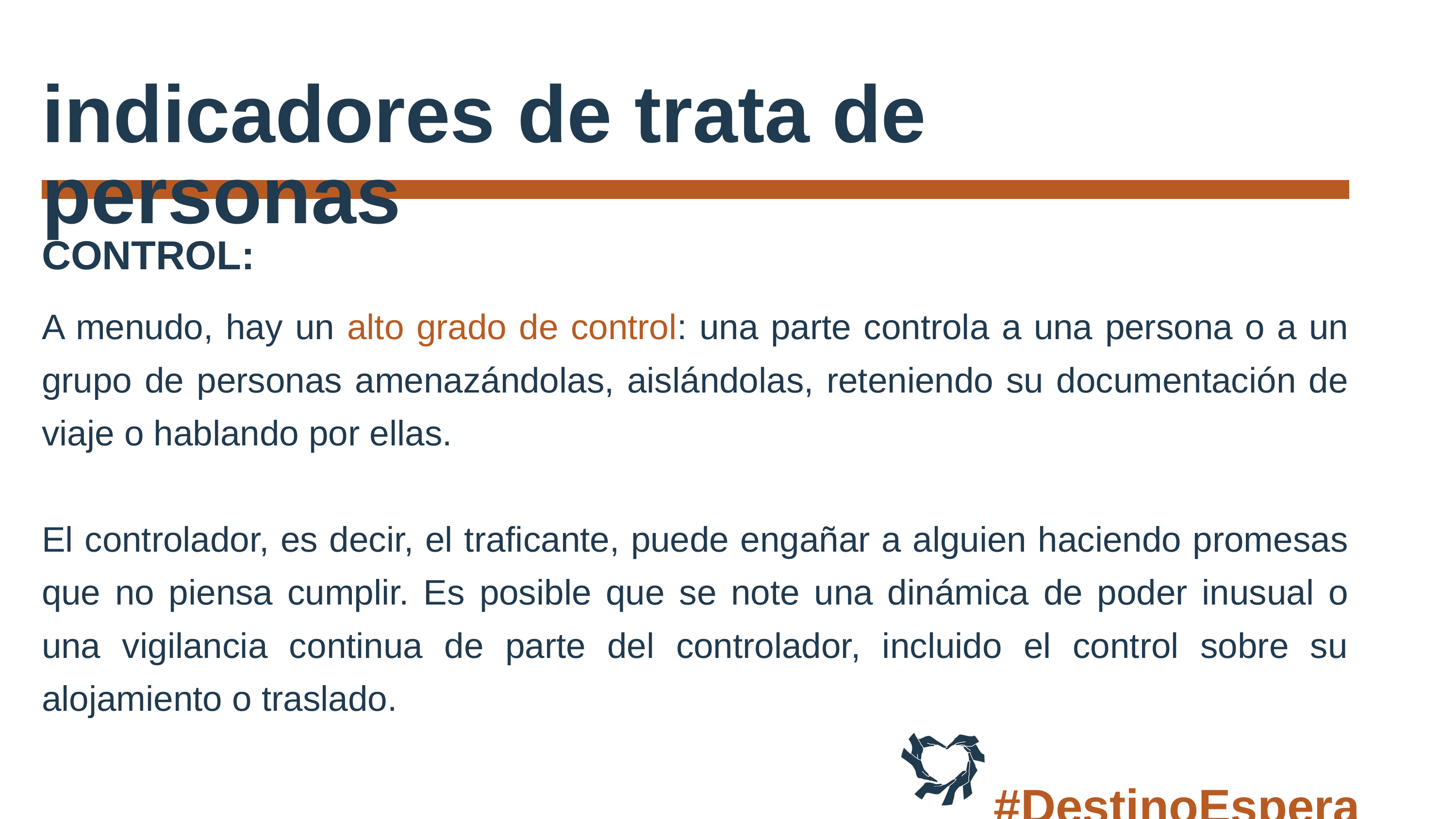

indicadores de trata de personas

CONTROL:
A menudo, hay un alto grado de control: una parte controla a una persona o a un grupo de personas amenazándolas, aislándolas, reteniendo su documentación de viaje o hablando por ellas.

El controlador, es decir, el traficante, puede engañar a alguien haciendo promesas que no piensa cumplir. Es posible que se note una dinámica de poder inusual o una vigilancia continua de parte del controlador, incluido el control sobre su alojamiento o traslado.

#DestinoEsperanza